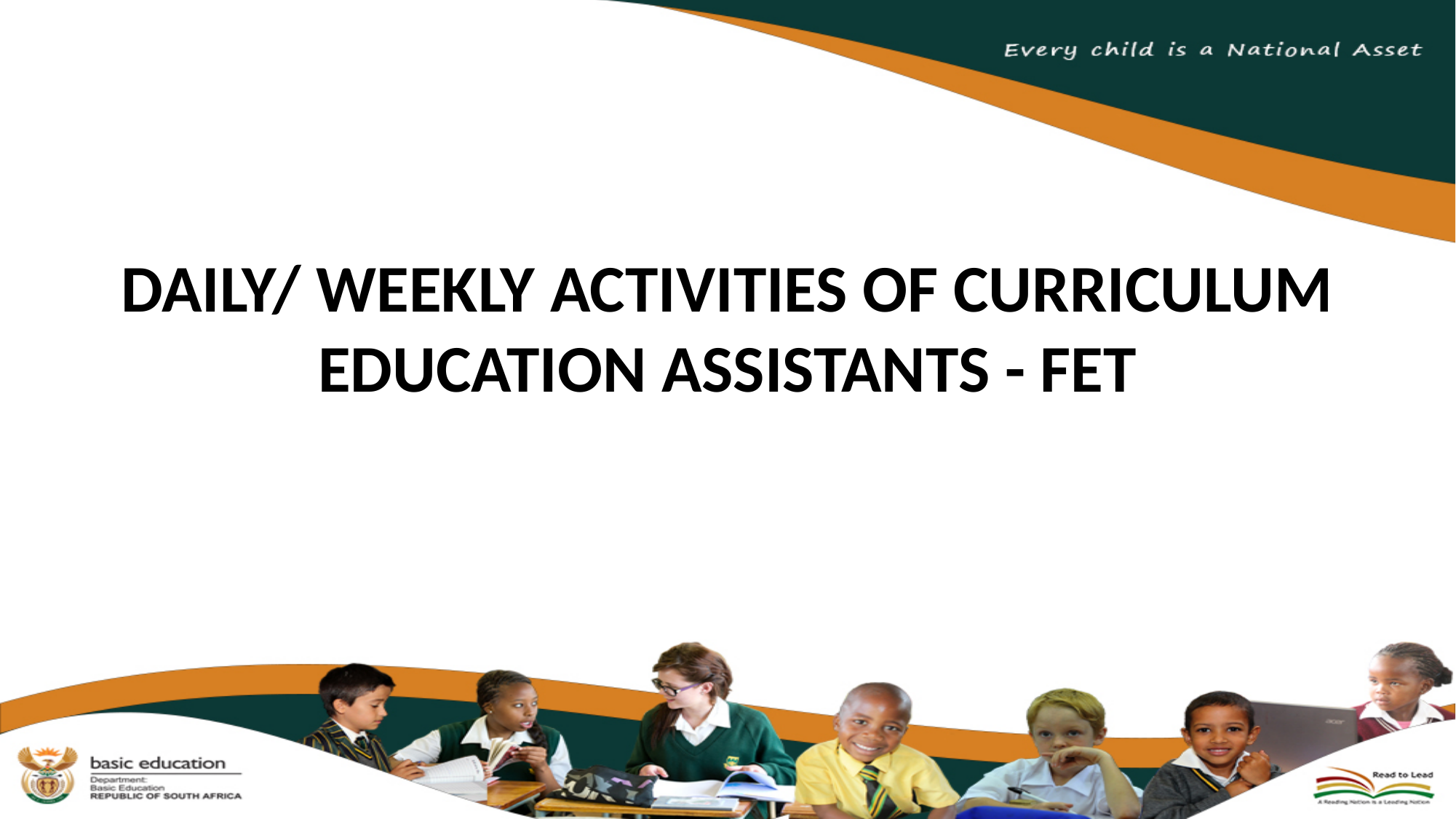

# DAILY/ WEEKLY ACTIVITIES OF CURRICULUM EDUCATION ASSISTANTS - FET